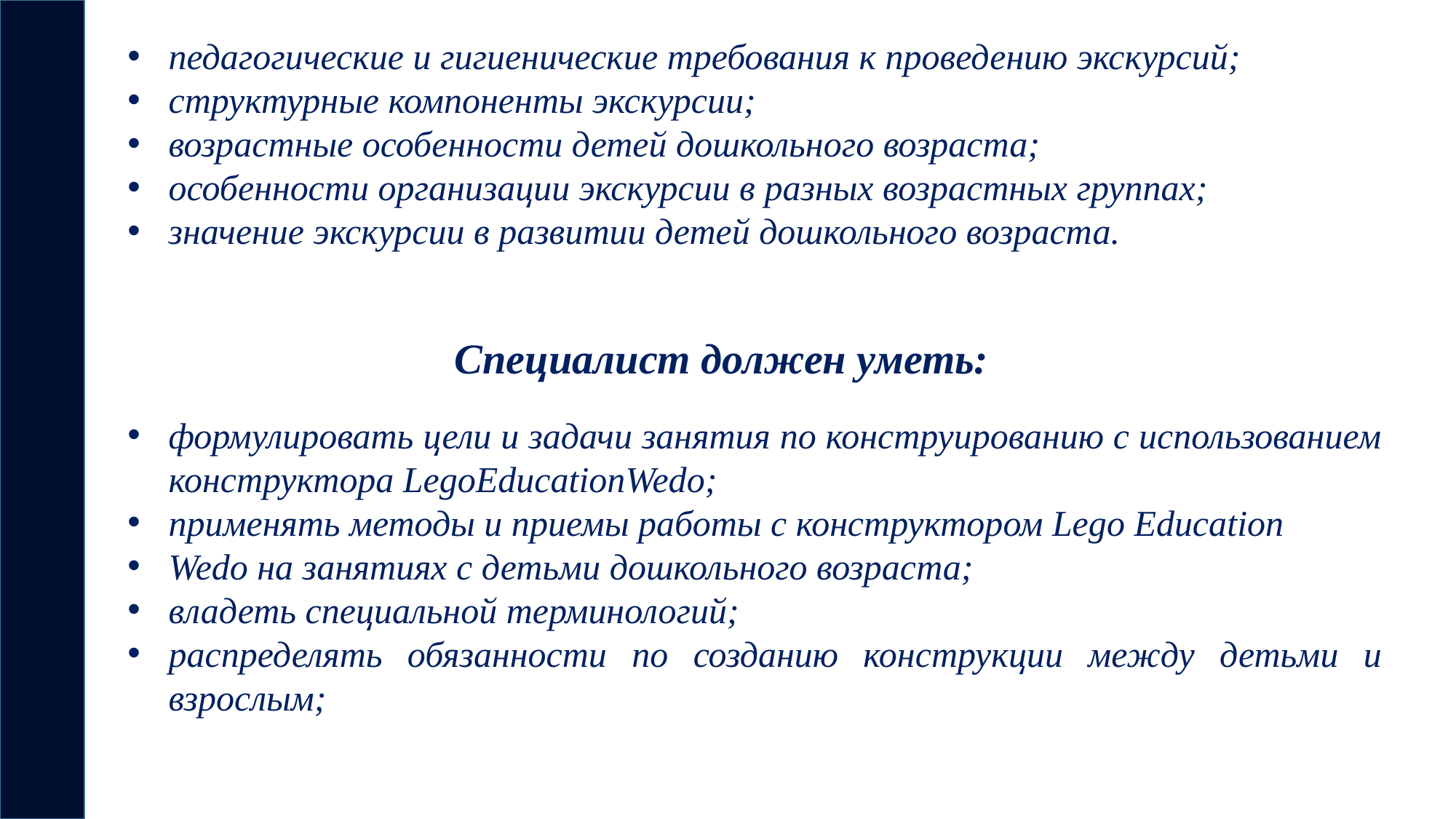

педагогические и гигиенические требования к проведению экскурсий;
структурные компоненты экскурсии;
возрастные особенности детей дошкольного возраста;
особенности организации экскурсии в разных возрастных группах;
значение экскурсии в развитии детей дошкольного возраста.
Специалист должен уметь:
формулировать цели и задачи занятия по конструированию с использованием конструктора LegoEducationWedо;
применять методы и приемы работы с конструктором Lego Education
Wedо на занятиях с детьми дошкольного возраста;
владеть специальной терминологий;
распределять обязанности по созданию конструкции между детьми и взрослым;